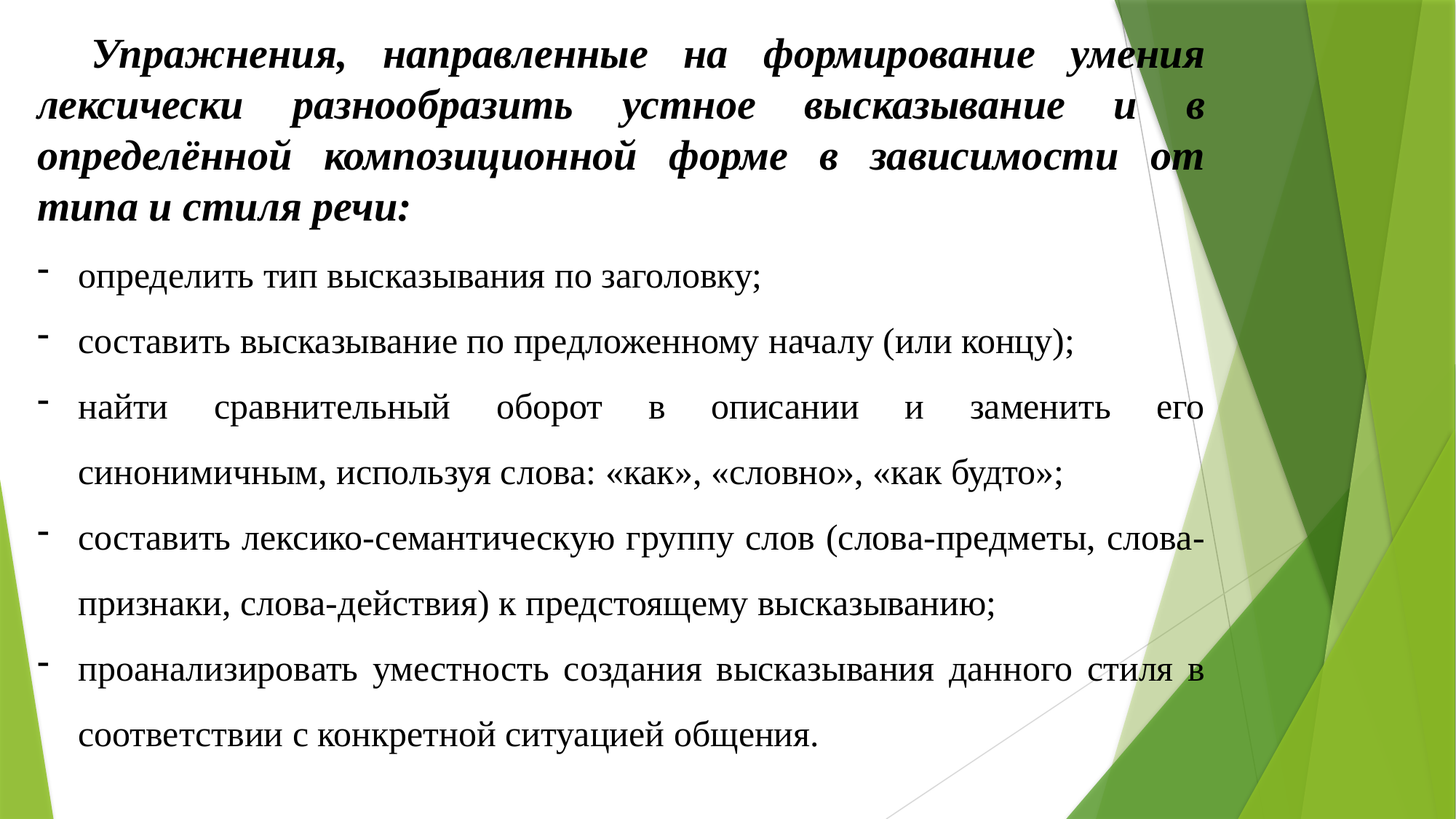

Упражнения, направленные на формирование умения лексически разнообразить устное высказывание и в определённой композиционной форме в зависимости от типа и стиля речи:
определить тип высказывания по заголовку;
составить высказывание по предложенному началу (или концу);
найти сравнительный оборот в описании и заменить его синонимичным, используя слова: «как», «словно», «как будто»;
составить лексико-семантическую группу слов (слова-предметы, слова-признаки, слова-действия) к предстоящему высказыванию;
проанализировать уместность создания высказывания данного стиля в соответствии с конкретной ситуацией общения.